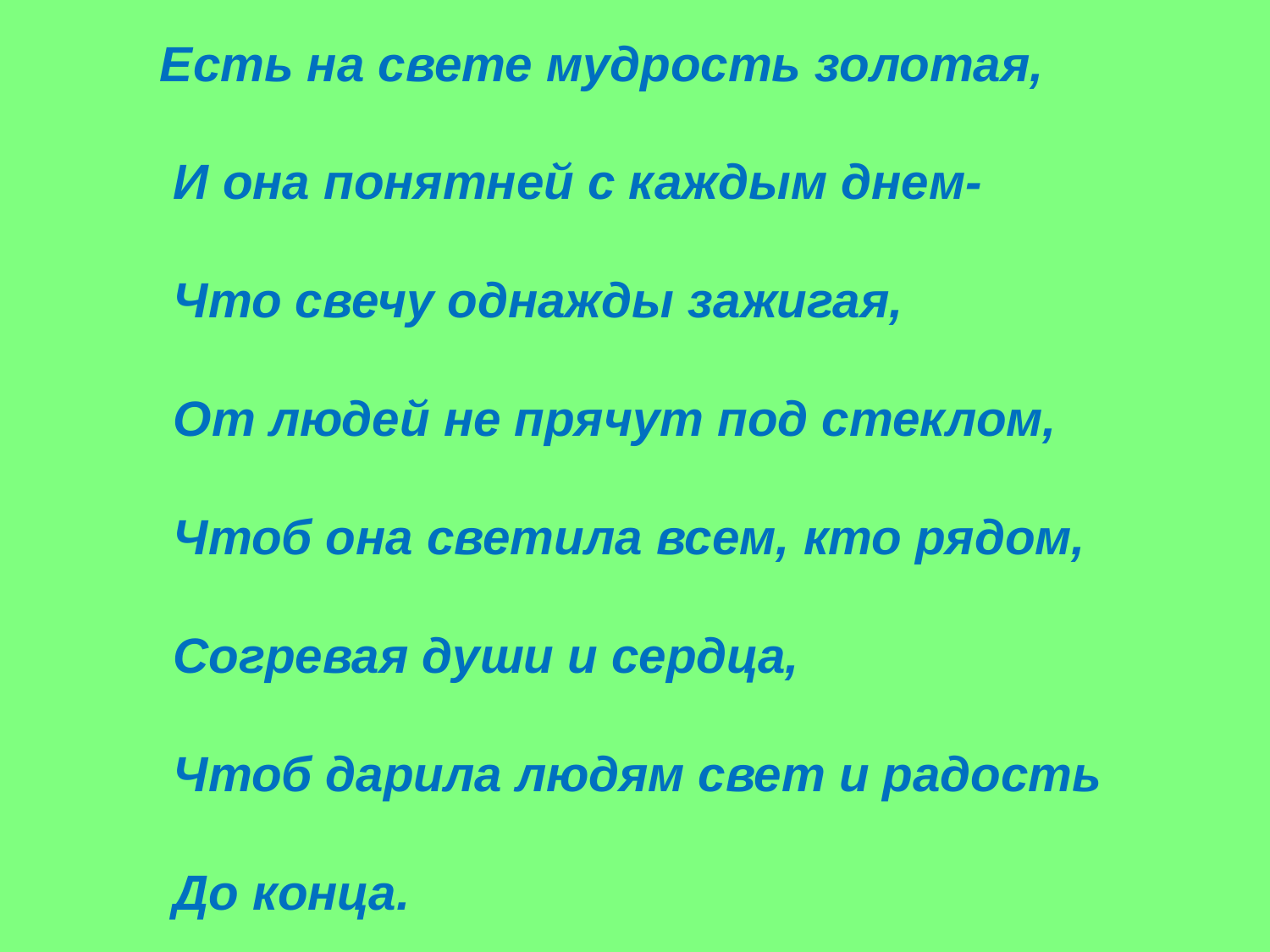

Есть на свете мудрость золотая,

 И она понятней с каждым днем-

 Что свечу однажды зажигая,

 От людей не прячут под стеклом,

 Чтоб она светила всем, кто рядом,

 Согревая души и сердца,

 Чтоб дарила людям свет и радость

 До конца.